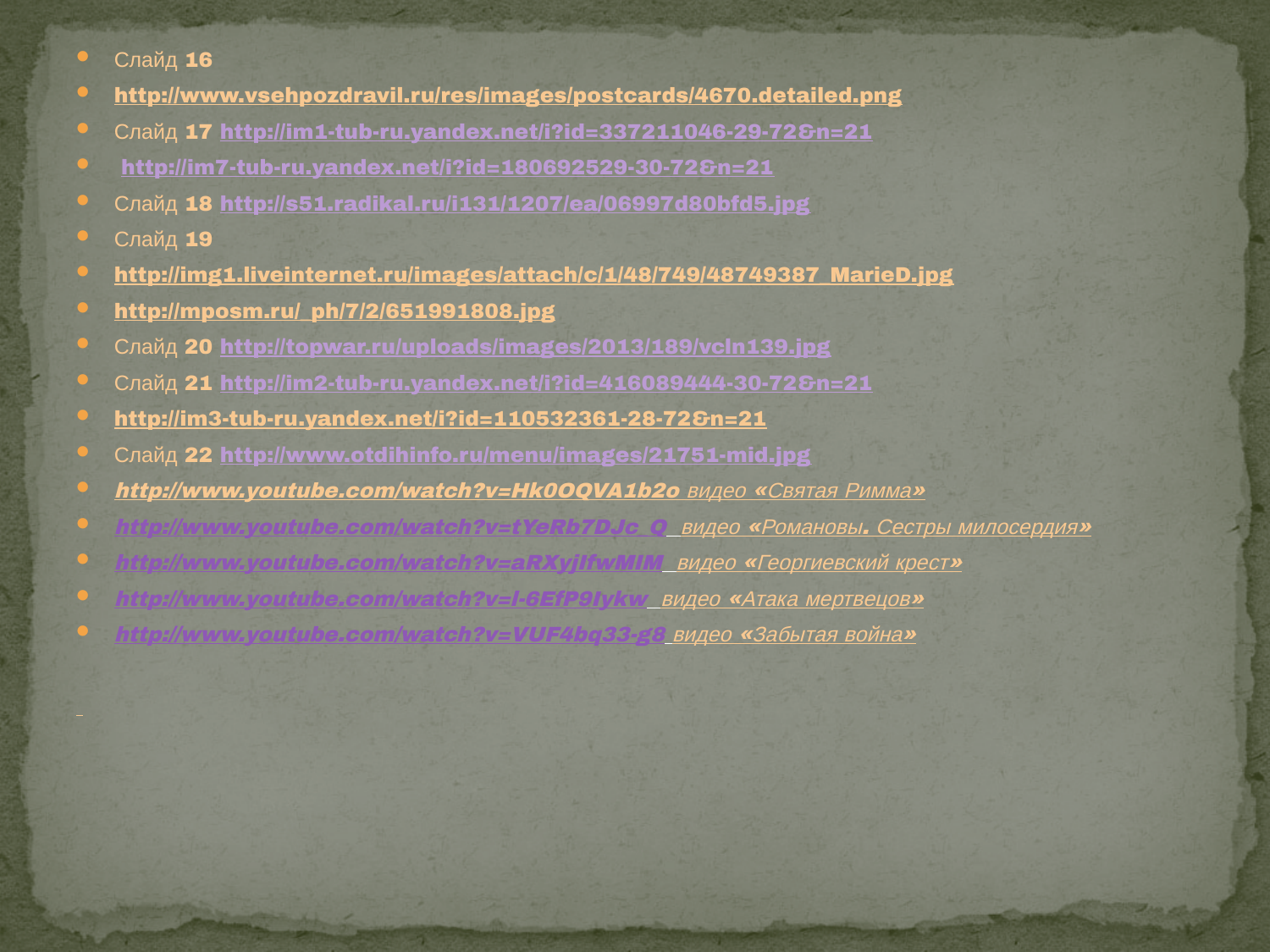

Слайд 16
http://www.vsehpozdravil.ru/res/images/postcards/4670.detailed.png
Слайд 17 http://im1-tub-ru.yandex.net/i?id=337211046-29-72&n=21
 http://im7-tub-ru.yandex.net/i?id=180692529-30-72&n=21
Слайд 18 http://s51.radikal.ru/i131/1207/ea/06997d80bfd5.jpg
Слайд 19
http://img1.liveinternet.ru/images/attach/c/1/48/749/48749387_MarieD.jpg
http://mposm.ru/_ph/7/2/651991808.jpg
Слайд 20 http://topwar.ru/uploads/images/2013/189/vcln139.jpg
Слайд 21 http://im2-tub-ru.yandex.net/i?id=416089444-30-72&n=21
http://im3-tub-ru.yandex.net/i?id=110532361-28-72&n=21
Слайд 22 http://www.otdihinfo.ru/menu/images/21751-mid.jpg
http://www.youtube.com/watch?v=Hk0OQVA1b2o видео «Святая Римма»
http://www.youtube.com/watch?v=tYeRb7DJc_Q  видео «Романовы. Сестры милосердия»
http://www.youtube.com/watch?v=aRXyjIfwMIM  видео «Георгиевский крест»
http://www.youtube.com/watch?v=l-6EfP9Iykw  видео «Атака мертвецов»
http://www.youtube.com/watch?v=VUF4bq33-g8 видео «Забытая война»